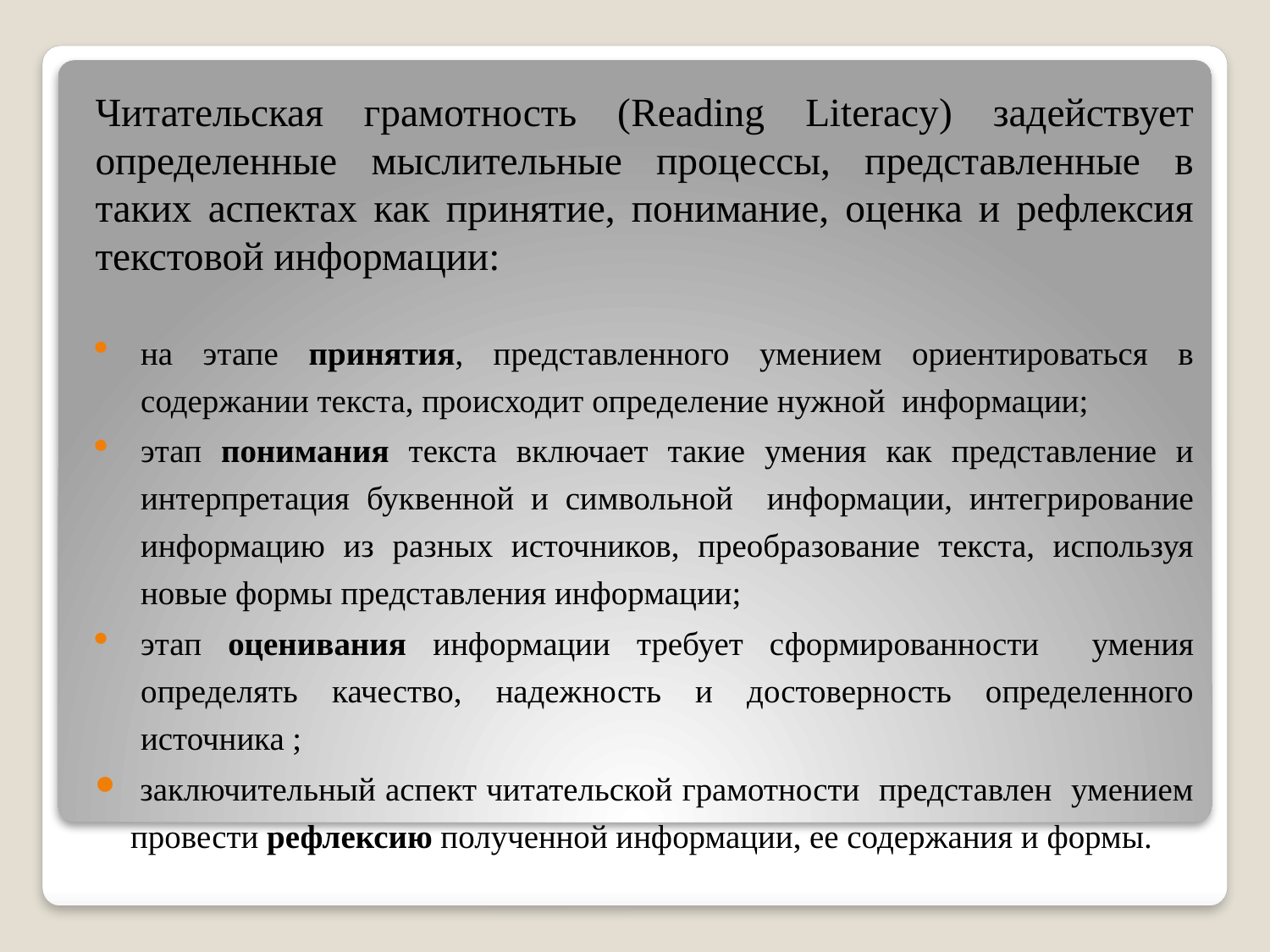

Читательская грамотность (Reading Literacy) задействует определенные мыслительные процессы, представленные в таких аспектах как принятие, понимание, оценка и рефлексия текстовой информации:

на этапе принятия, представленного умением ориентироваться в содержании текста, происходит определение нужной  информации;
этап понимания текста включает такие умения как представление и интерпретация буквенной и символьной  информации, интегрирование информацию из разных источников, преобразование текста, используя новые формы представления информации;
этап оценивания информации требует сформированности  умения определять качество, надежность и достоверность определенного источника ;
 заключительный аспект читательской грамотности  представлен  умением провести рефлексию полученной информации, ее содержания и формы.